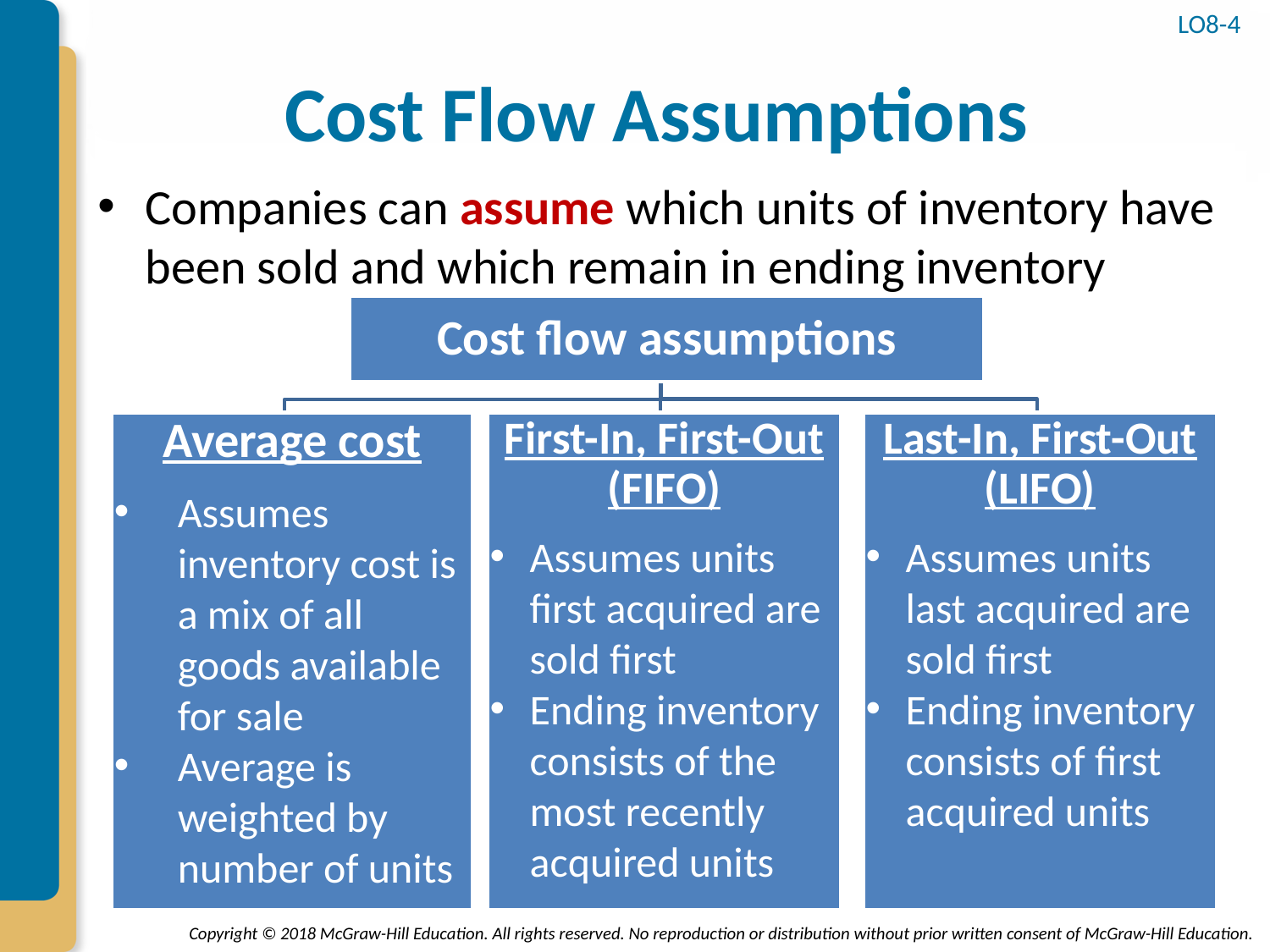

LO8-4
# Cost Flow Assumptions
Companies can assume which units of inventory have been sold and which remain in ending inventory
Cost flow assumptions

Average cost
Assumes inventory cost is a mix of all goods available for sale
Average is weighted by number of units
First-In, First-Out (FIFO)
Assumes units first acquired are sold first
Ending inventory consists of the most recently acquired units
Last-In, First-Out (LIFO)
Assumes units last acquired are sold first
Ending inventory consists of first acquired units